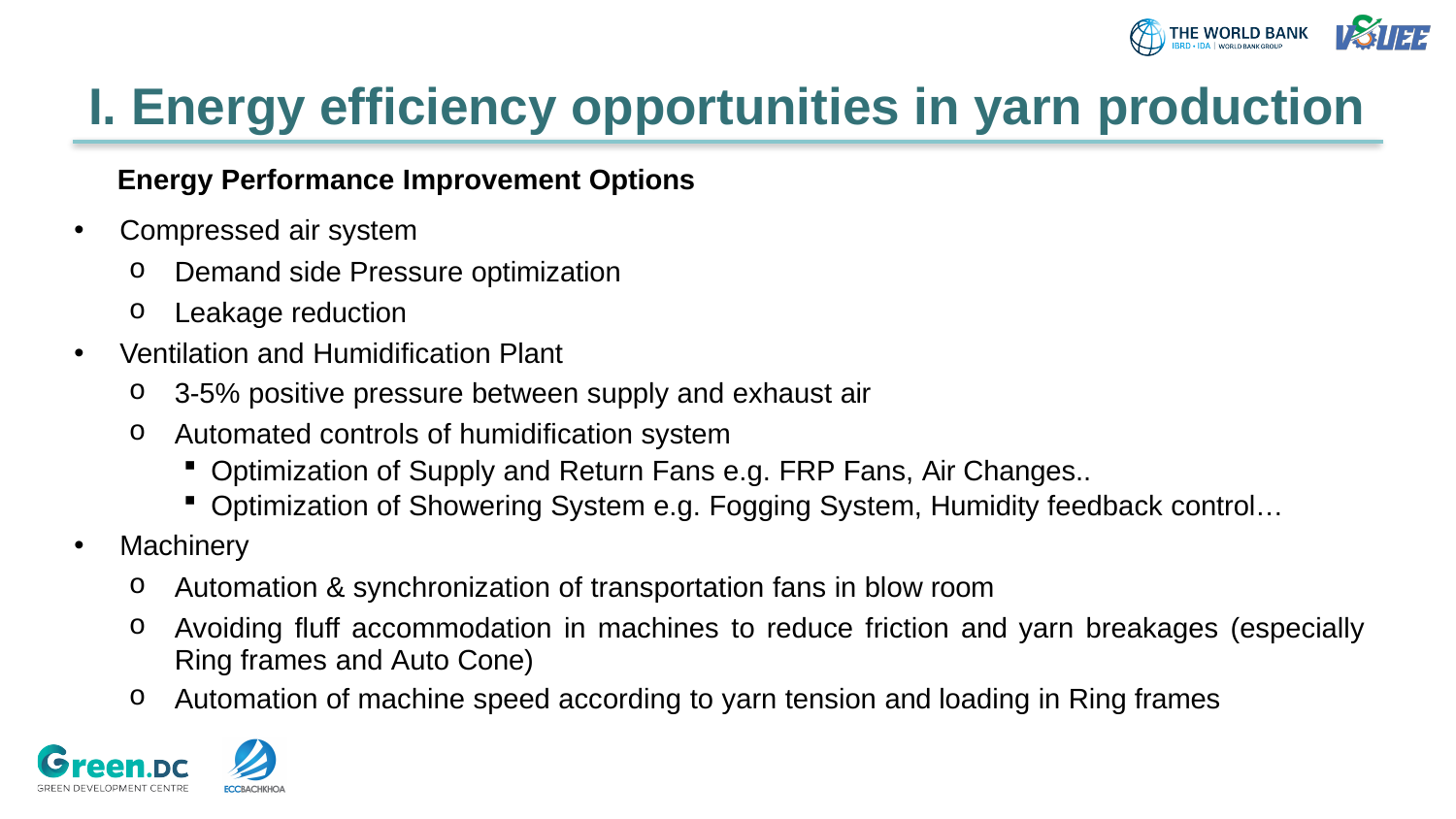

I. Energy efficiency opportunities in yarn production
Energy Performance Improvement Options
Compressed air system
Demand side Pressure optimization
Leakage reduction
Ventilation and Humidification Plant
3-5% positive pressure between supply and exhaust air
Automated controls of humidification system
Optimization of Supply and Return Fans e.g. FRP Fans, Air Changes..
Optimization of Showering System e.g. Fogging System, Humidity feedback control…
Machinery
Automation & synchronization of transportation fans in blow room
Avoiding fluff accommodation in machines to reduce friction and yarn breakages (especially Ring frames and Auto Cone)
Automation of machine speed according to yarn tension and loading in Ring frames